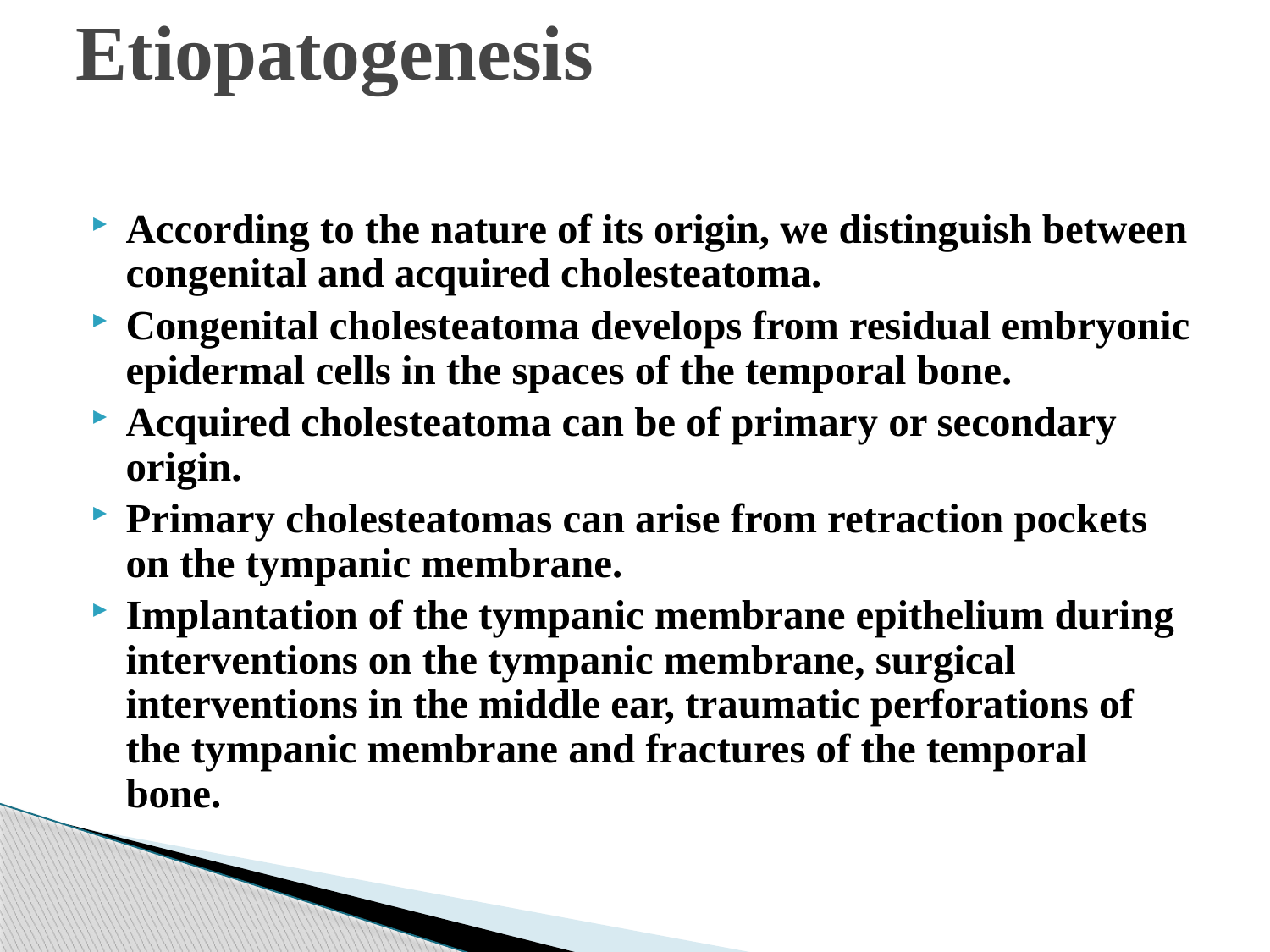

# Etiopatogenesis
According to the nature of its origin, we distinguish between congenital and acquired cholesteatoma.
Congenital cholesteatoma develops from residual embryonic epidermal cells in the spaces of the temporal bone.
Acquired cholesteatoma can be of primary or secondary origin.
Primary cholesteatomas can arise from retraction pockets on the tympanic membrane.
Implantation of the tympanic membrane epithelium during interventions on the tympanic membrane, surgical interventions in the middle ear, traumatic perforations of the tympanic membrane and fractures of the temporal bone.